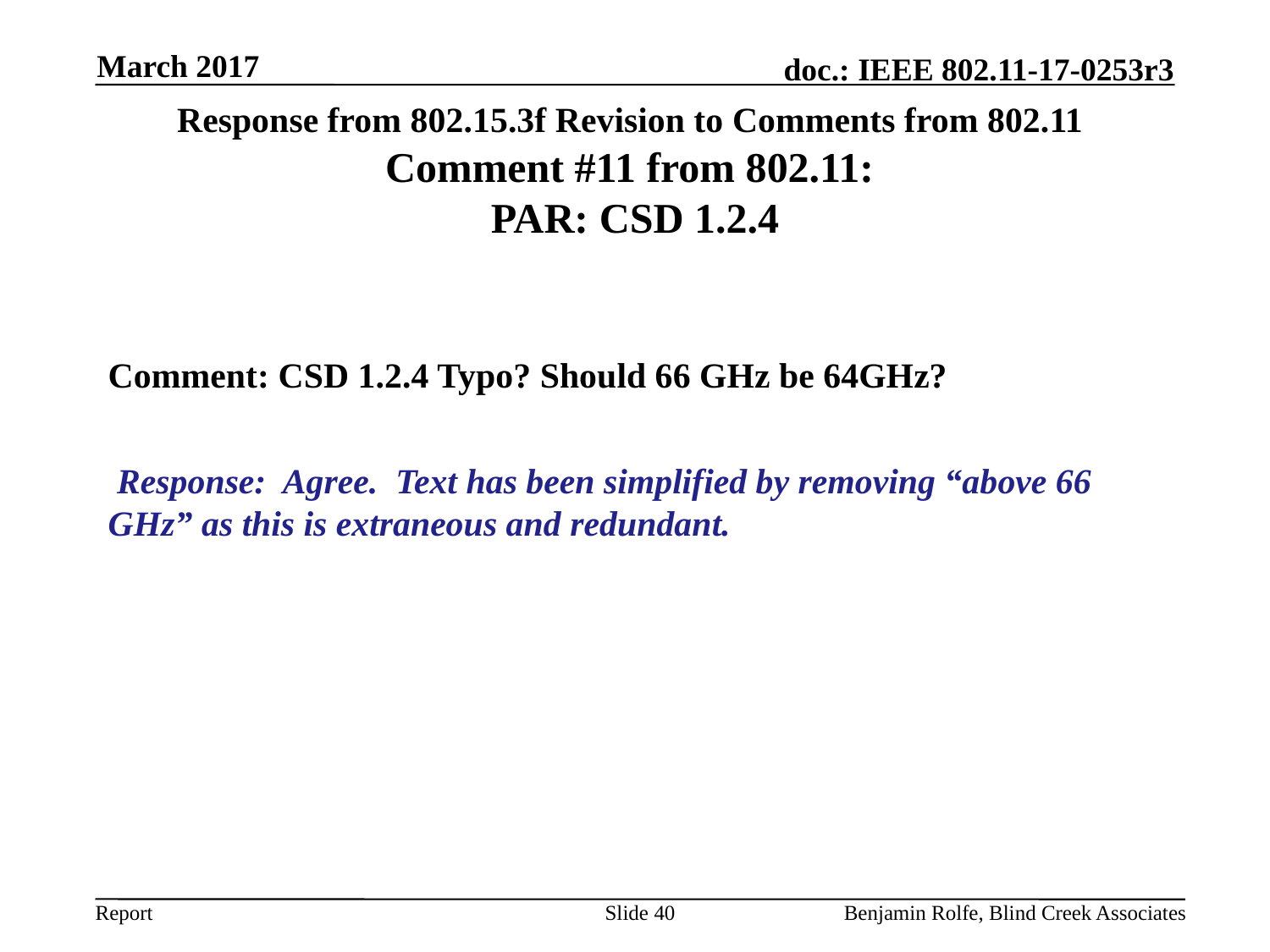

March 2017
# Response from 802.15.3f Revision to Comments from 802.11 Comment #11 from 802.11: PAR: CSD 1.2.4
Comment: CSD 1.2.4 Typo? Should 66 GHz be 64GHz?

 Response:  Agree.  Text has been simplified by removing “above 66 GHz” as this is extraneous and redundant.
Slide 40
Benjamin Rolfe, Blind Creek Associates